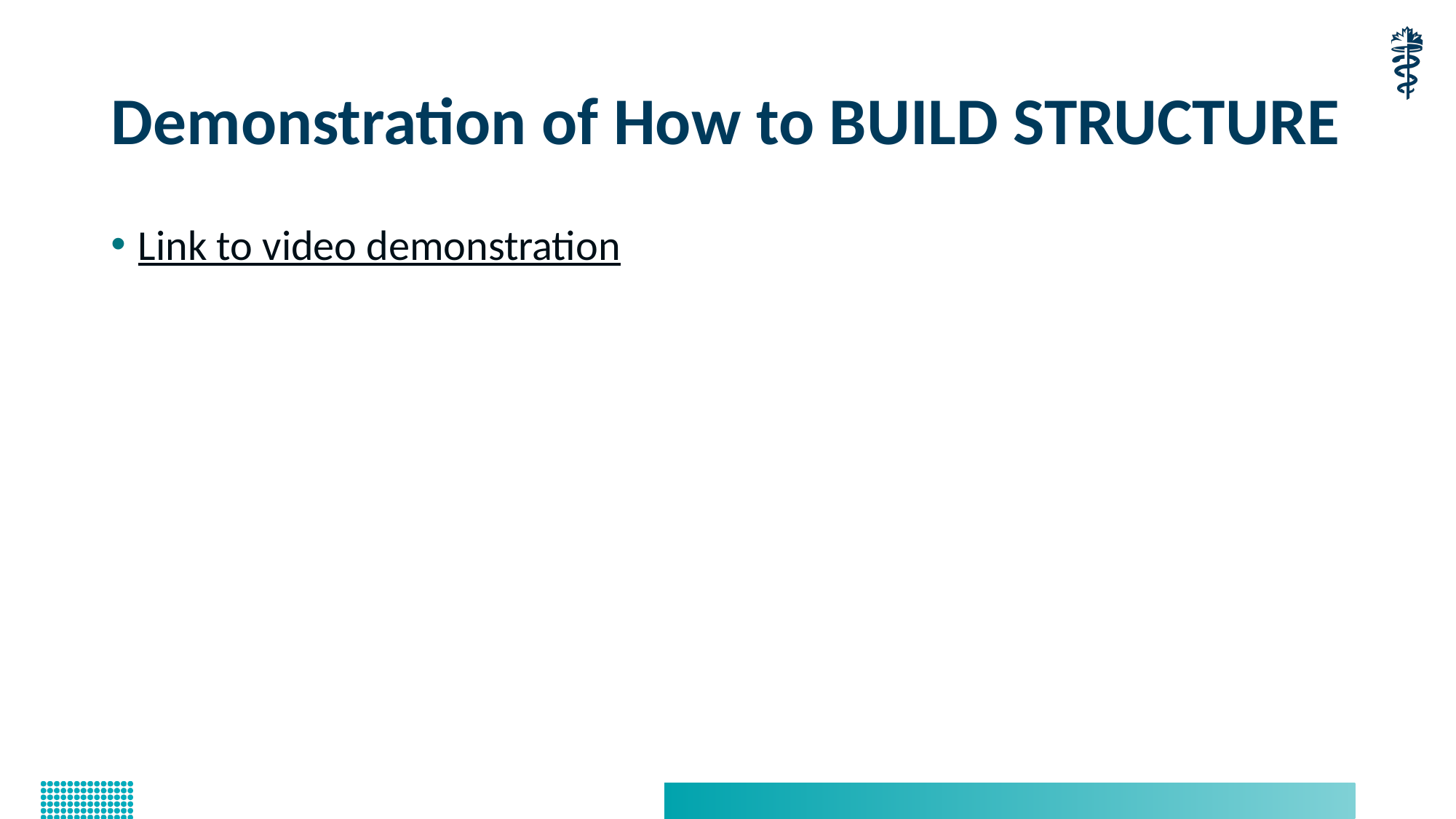

# Demonstration of How to BUILD STRUCTURE
Link to video demonstration